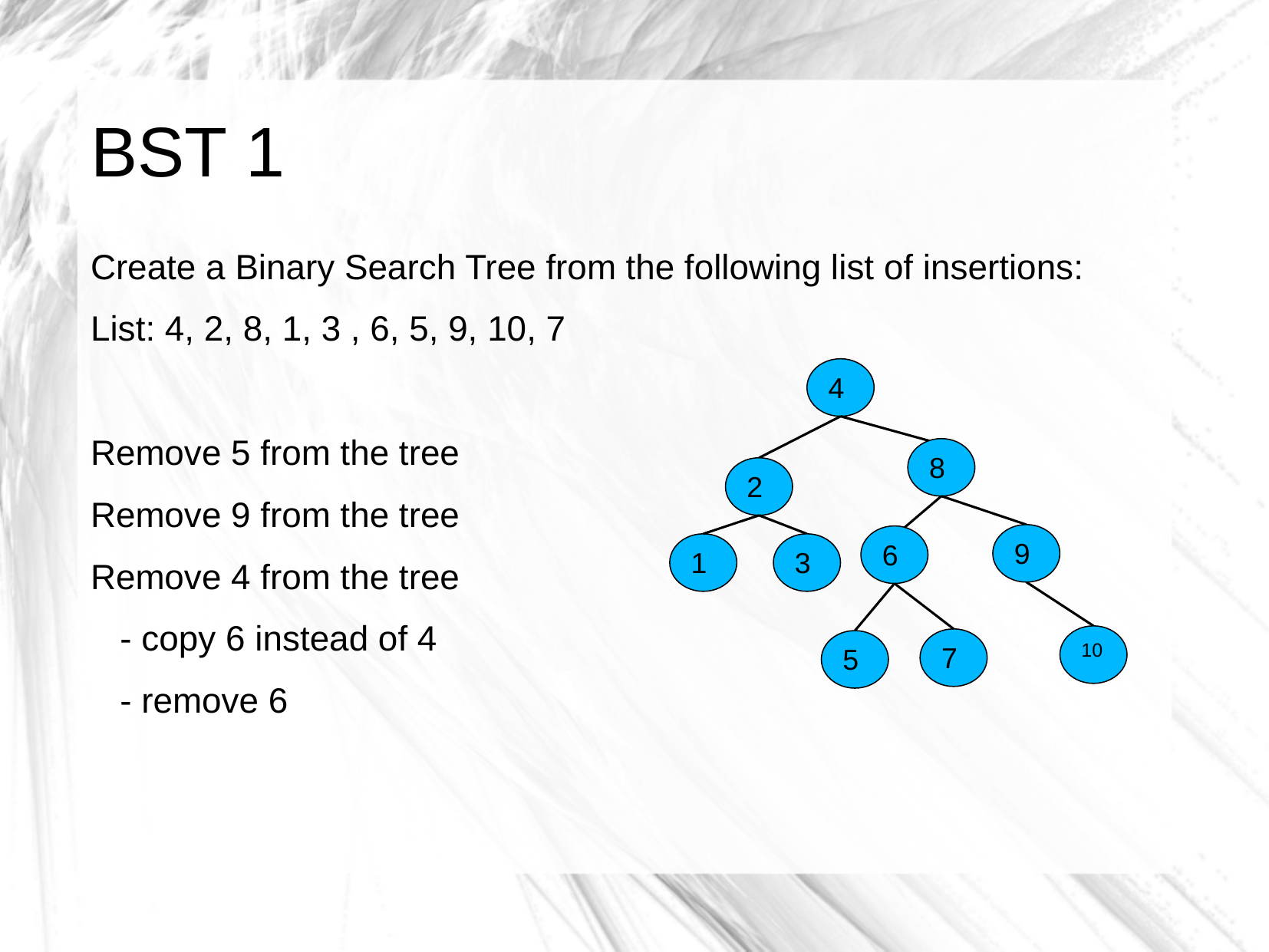

# BST 1
Create a Binary Search Tree from the following list of insertions:
List: 4, 2, 8, 1, 3 , 6, 5, 9, 10, 7

Remove 5 from the tree
Remove 9 from the tree
Remove 4 from the tree
   - copy 6 instead of 4
   - remove 6

4
8
2
9
6
1
3
10
7
5